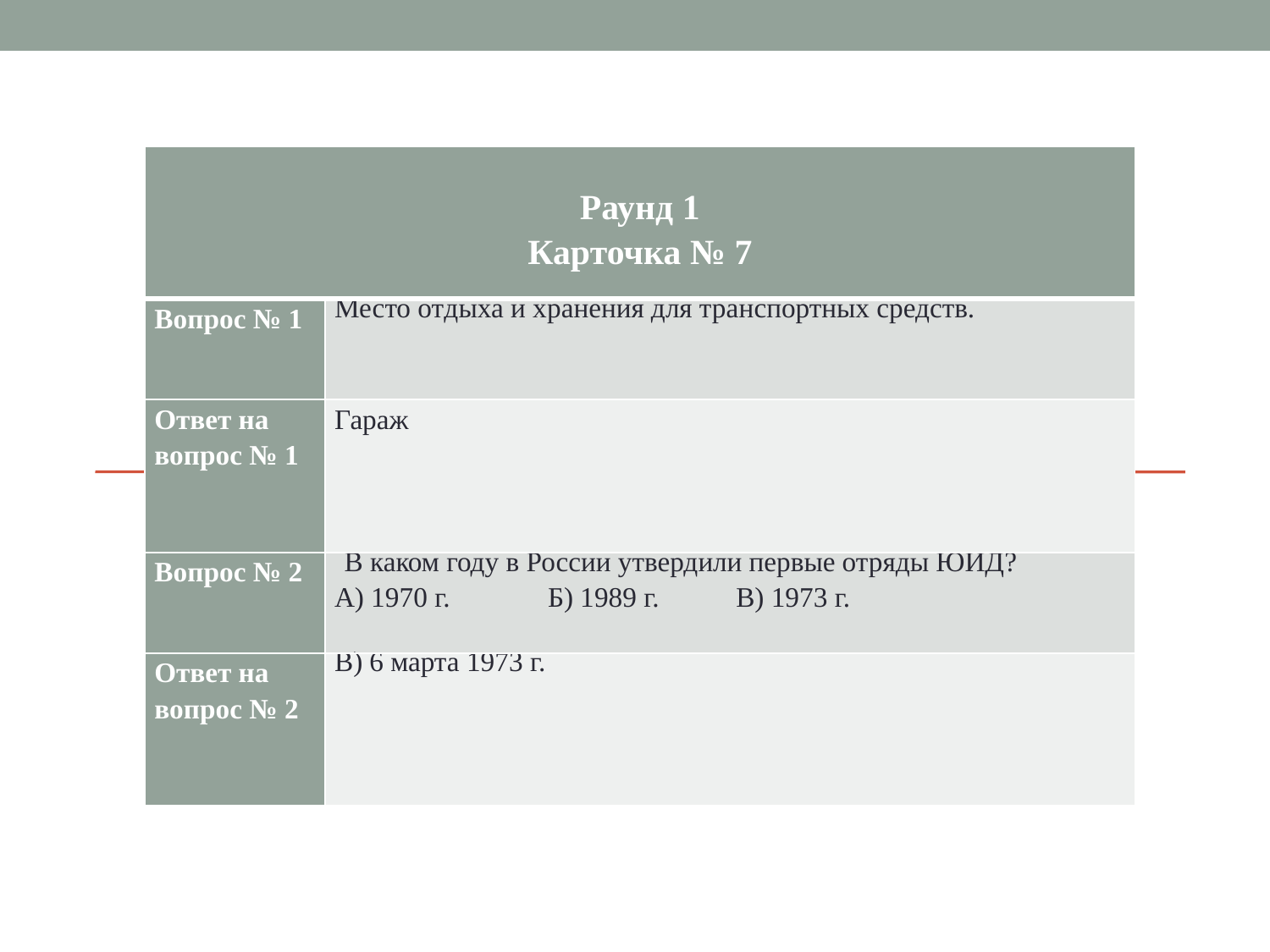

| Раунд 1 Карточка № 7 |  |
| --- | --- |
| Вопрос № 1 | Место отдыха и хранения для транспортных средств. |
| Ответ на вопрос № 1 | Гараж |
| Вопрос № 2 | В каком году в России утвердили первые отряды ЮИД? А) 1970 г. Б) 1989 г. В) 1973 г. |
| Ответ на вопрос № 2 | В) 6 марта 1973 г. |